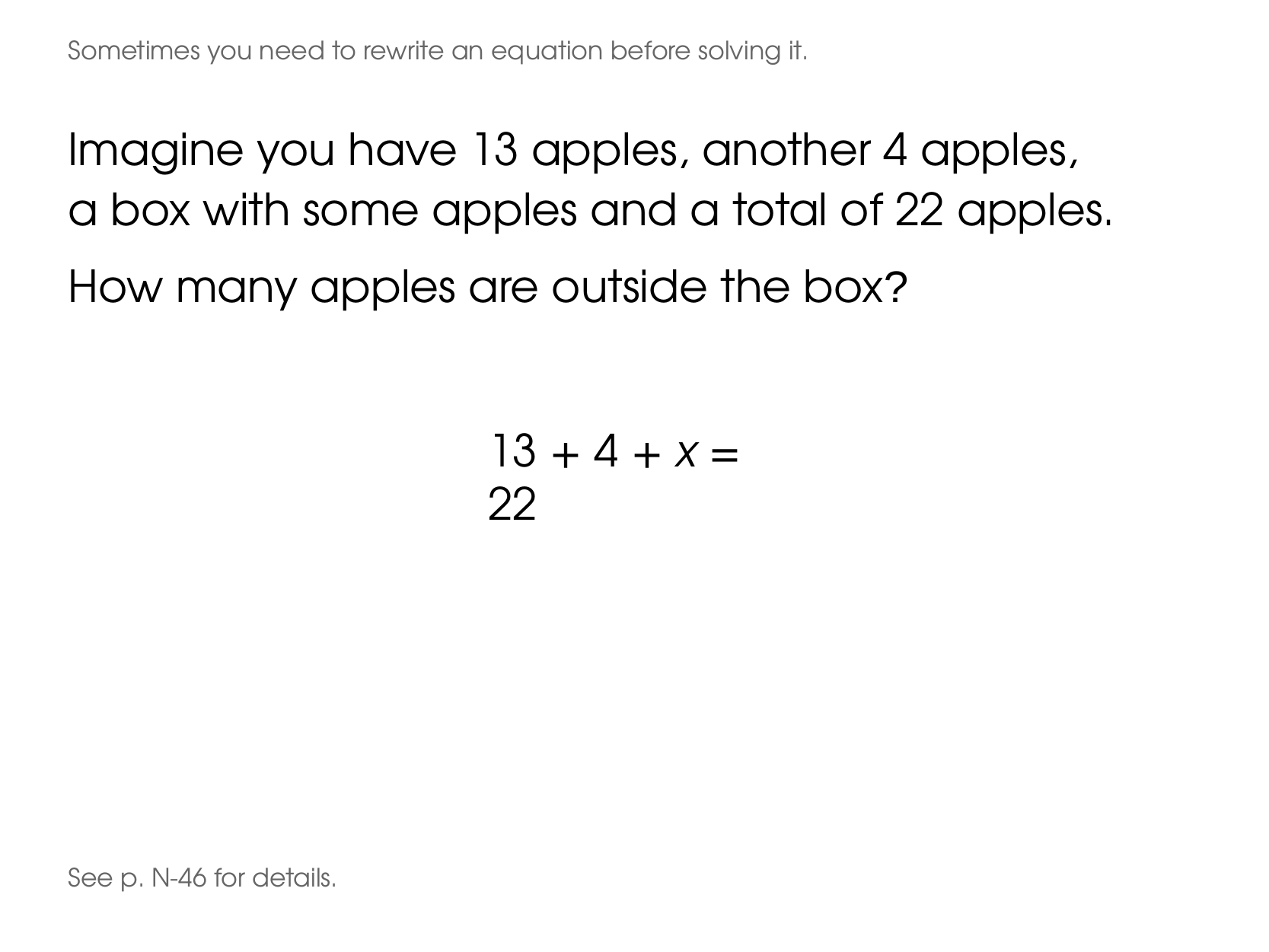

Sometimes you need to rewrite an equation before solving it.
Imagine you have 13 apples, another 4 apples,
a box with some apples and a total of 22 apples.
How many apples are outside the box?
13 + 4 + x = 22
See p. N-46 for details.